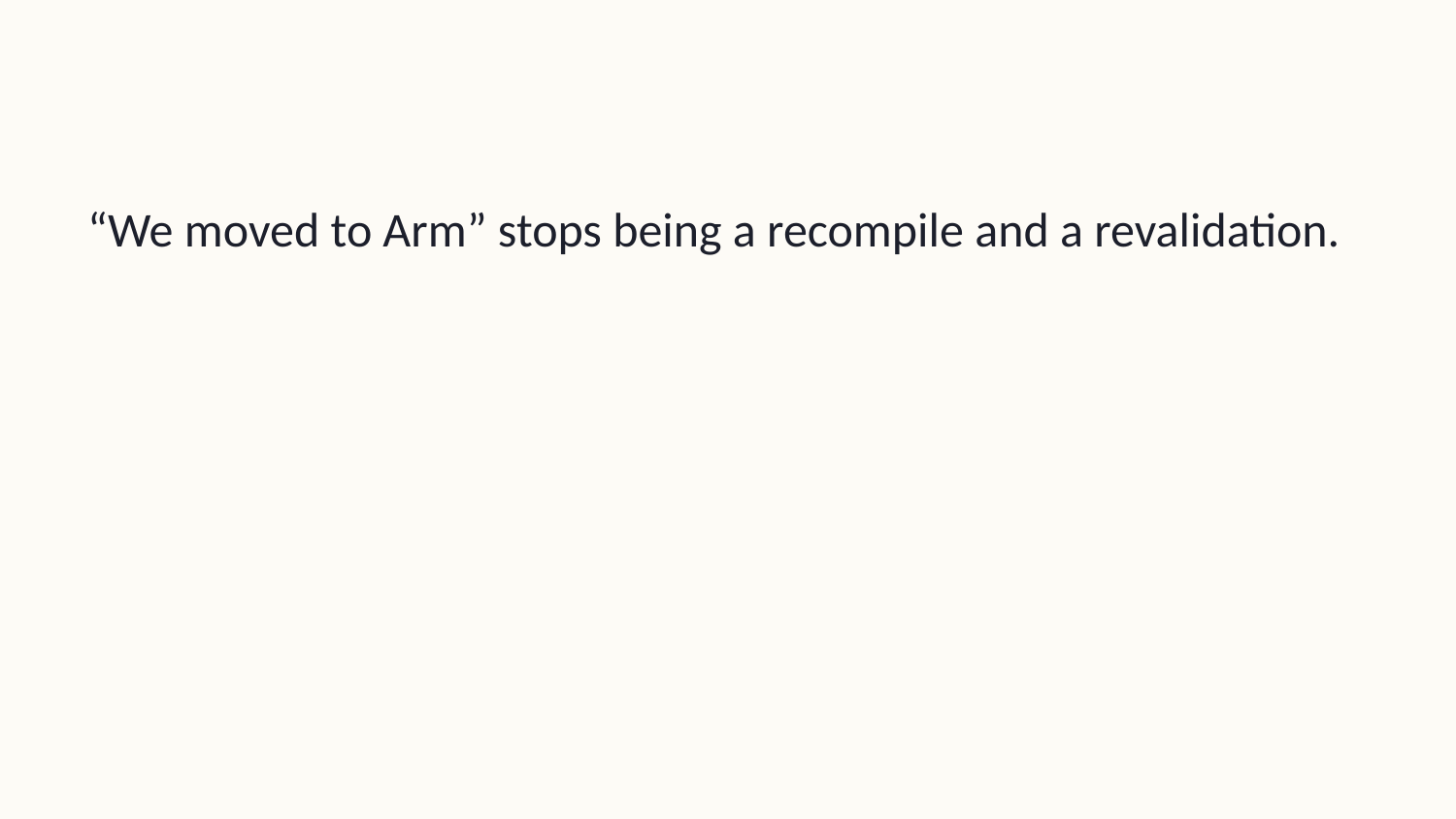

“We moved to Arm” stops being a recompile and a revalidation.